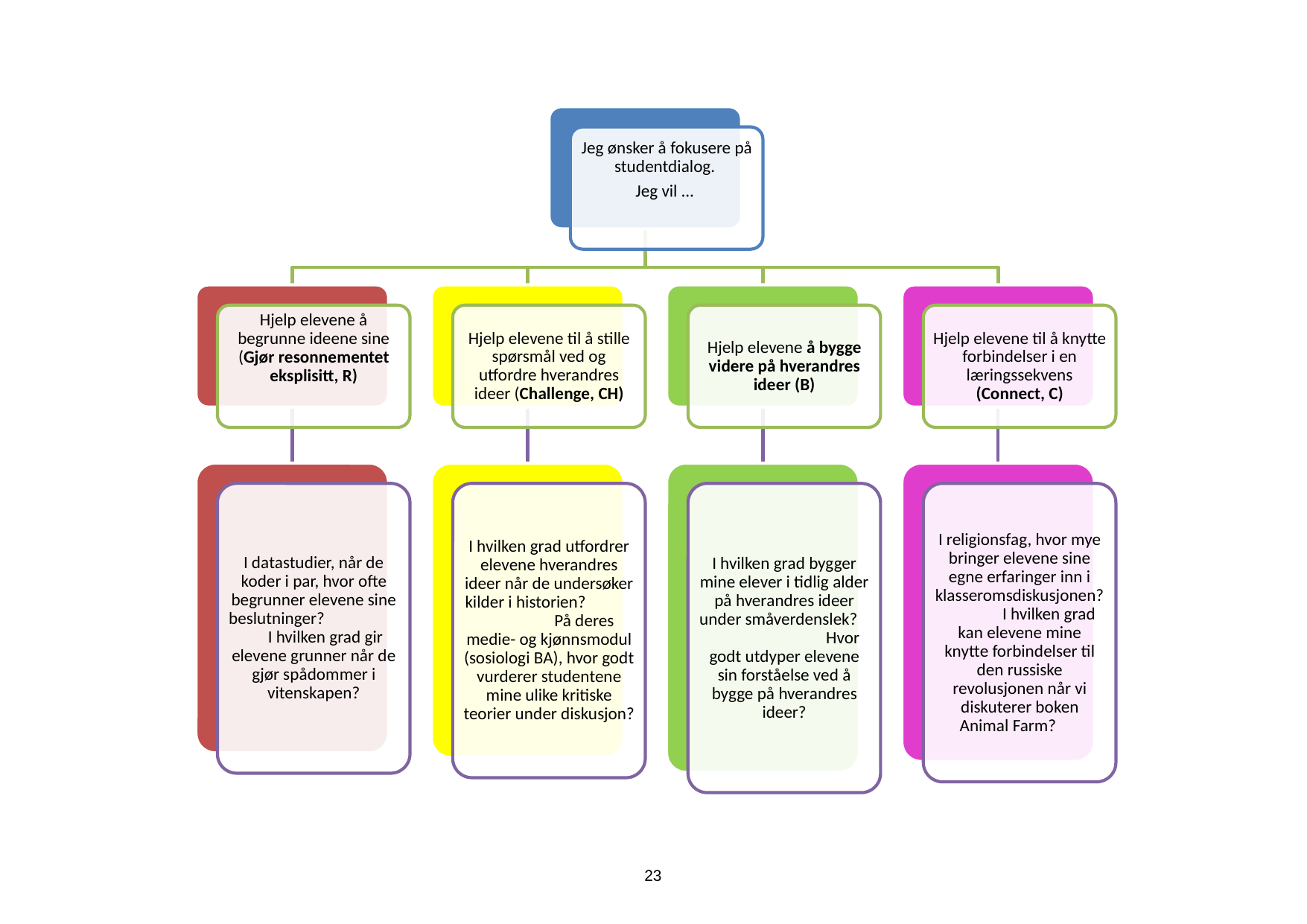

Jeg ønsker å fokusere på studentdialog.
Jeg vil ...

Hjelp elevene å begrunne ideene sine (Gjør resonnementet eksplisitt, R)

Hjelp elevene til å stille spørsmål ved og utfordre hverandres ideer (Challenge, CH)
Hjelp elevene å bygge videre på hverandres ideer (B)
Hjelp elevene til å knytte forbindelser i en læringssekvens (Connect, C)

I datastudier, når de koder i par, hvor ofte begrunner elevene sine beslutninger?                          I hvilken grad gir elevene grunner når de gjør spådommer i vitenskapen?
I hvilken grad utfordrer elevene hverandres ideer når de undersøker kilder i historien?                               På deres medie- og kjønnsmodul (sosiologi BA), hvor godt vurderer studentene mine ulike kritiske teorier under diskusjon?
I hvilken grad bygger mine elever i tidlig alder på hverandres ideer under småverdenslek?                                  Hvor godt utdyper elevene sin forståelse ved å bygge på hverandres ideer?
I religionsfag, hvor mye bringer elevene sine egne erfaringer inn i klasseromsdiskusjonen?                I hvilken grad kan elevene mine knytte forbindelser til den russiske revolusjonen når vi diskuterer boken Animal Farm?
23